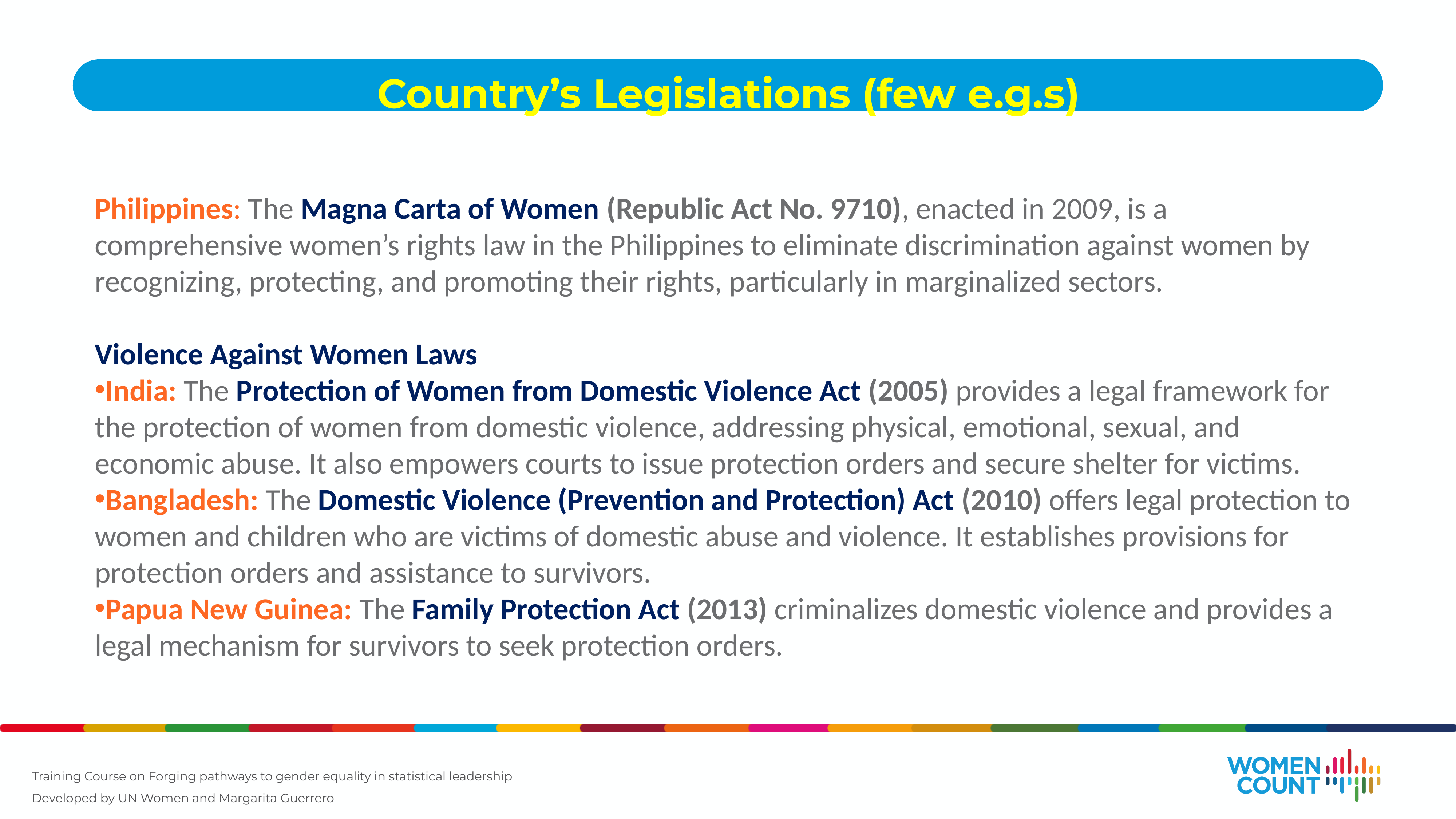

Country’s Legislations (few e.g.s)
Philippines: The Magna Carta of Women (Republic Act No. 9710), enacted in 2009, is a comprehensive women’s rights law in the Philippines to eliminate discrimination against women by recognizing, protecting, and promoting their rights, particularly in marginalized sectors.

Violence Against Women Laws
India: The Protection of Women from Domestic Violence Act (2005) provides a legal framework for the protection of women from domestic violence, addressing physical, emotional, sexual, and economic abuse. It also empowers courts to issue protection orders and secure shelter for victims.
Bangladesh: The Domestic Violence (Prevention and Protection) Act (2010) offers legal protection to women and children who are victims of domestic abuse and violence. It establishes provisions for protection orders and assistance to survivors.
Papua New Guinea: The Family Protection Act (2013) criminalizes domestic violence and provides a legal mechanism for survivors to seek protection orders.

Training Course on Forging pathways to gender equality in statistical leadership
Developed by UN Women and Margarita Guerrero